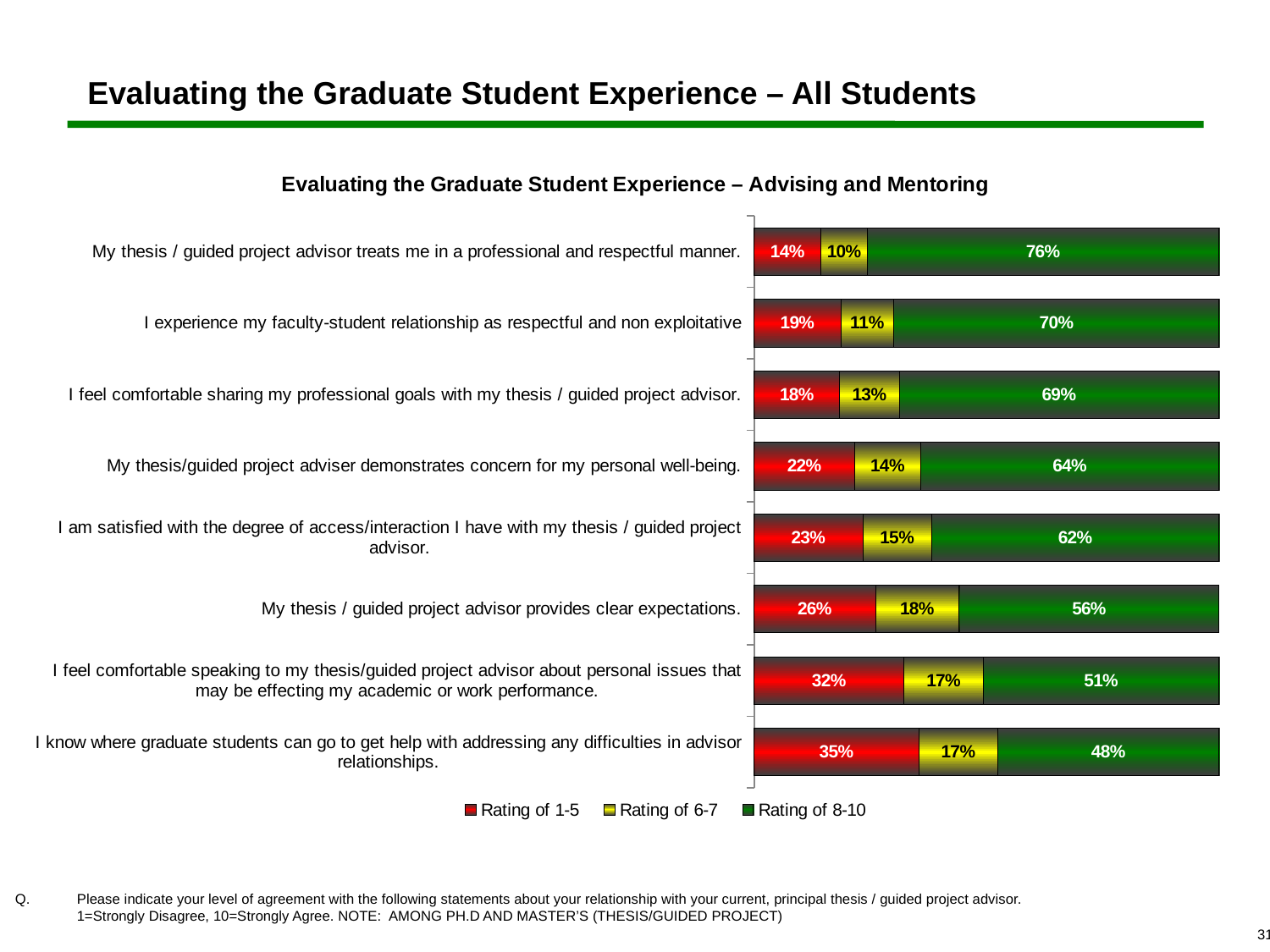

# Evaluating the Graduate Student Experience – All Students

### Chart: Evaluating the Graduate Student Experience – Advising and Mentoring

| Category | Rating of 1-5 | Rating of 6-7 | Rating of 8-10 |
|---|---|---|---|
| My thesis / guided project advisor treats me in a professional and respectful manner. | 0.14409937888198757 | 0.09937888198757763 | 0.7565217391304347 |
| I experience my faculty-student relationship as respectful and non exploitative | 0.18633540372670807 | 0.11428571428571428 | 0.6993788819875777 |
| I feel comfortable sharing my professional goals with my thesis / guided project advisor. | 0.18385093167701863 | 0.12795031055900621 | 0.6881987577639752 |
| My thesis/guided project adviser demonstrates concern for my personal well-being. | 0.21614906832298136 | 0.14161490683229813 | 0.6422360248447205 |
| I am satisfied with the degree of access/interaction I have with my thesis / guided project advisor. | 0.23354037267080746 | 0.14782608695652175 | 0.6186335403726708 |
| My thesis / guided project advisor provides clear expectations. | 0.2608695652173913 | 0.18012422360248448 | 0.5590062111801242 |
| I feel comfortable speaking to my thesis/guided project advisor about personal issues that may be effecting my academic or work performance. | 0.3217391304347826 | 0.17142857142857143 | 0.506832298136646 |
| I know where graduate students can go to get help with addressing any difficulties in advisor relationships. | 0.35403726708074534 | 0.1701863354037267 | 0.47577639751552797 |
 	Please indicate your level of agreement with the following statements about your relationship with your current, principal thesis / guided project advisor.
	1=Strongly Disagree, 10=Strongly Agree. NOTE:  AMONG PH.D AND MASTER’S (THESIS/GUIDED PROJECT)